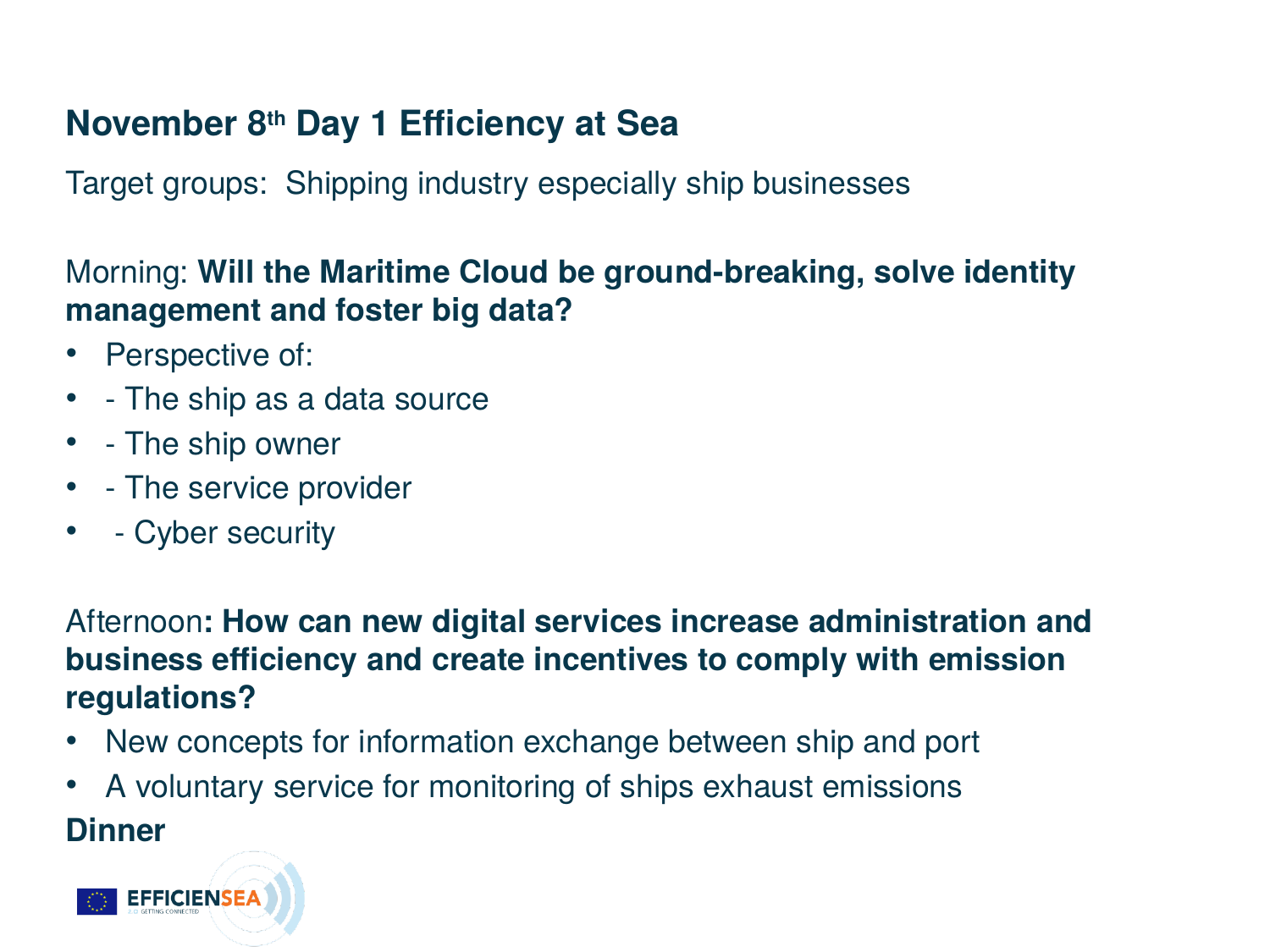

# November 8th Day 1 Efficiency at Sea
Target groups:  Shipping industry especially ship businesses

Morning: Will the Maritime Cloud be ground-breaking, solve identity management and foster big data?
Perspective of:
- The ship as a data source
- The ship owner
- The service provider
 - Cyber security

Afternoon: How can new digital services increase administration and business efficiency and create incentives to comply with emission regulations?
New concepts for information exchange between ship and port
A voluntary service for monitoring of ships exhaust emissions
Dinner